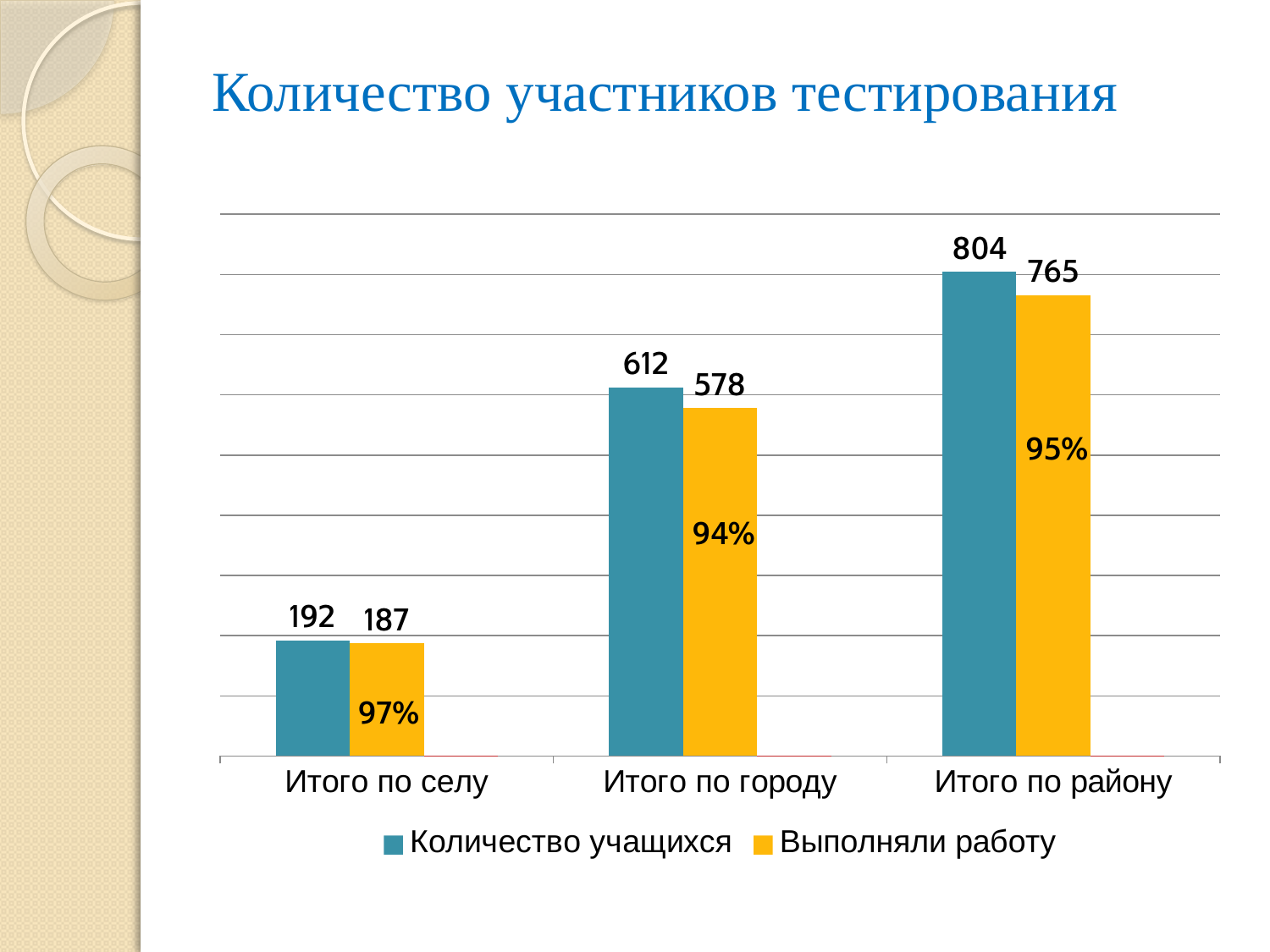

# Количество участников тестирования

### Chart

| Category | Количество учащихся | Выполняли работу | Столбец2 |
|---|---|---|---|
| Итого по селу | 192.0 | 187.0 | 0.9739583333333339 |
| Итого по городу | 612.0 | 578.0 | 0.9444444444444446 |
| Итого по району | 804.0 | 765.0 | 0.9514925373134332 |